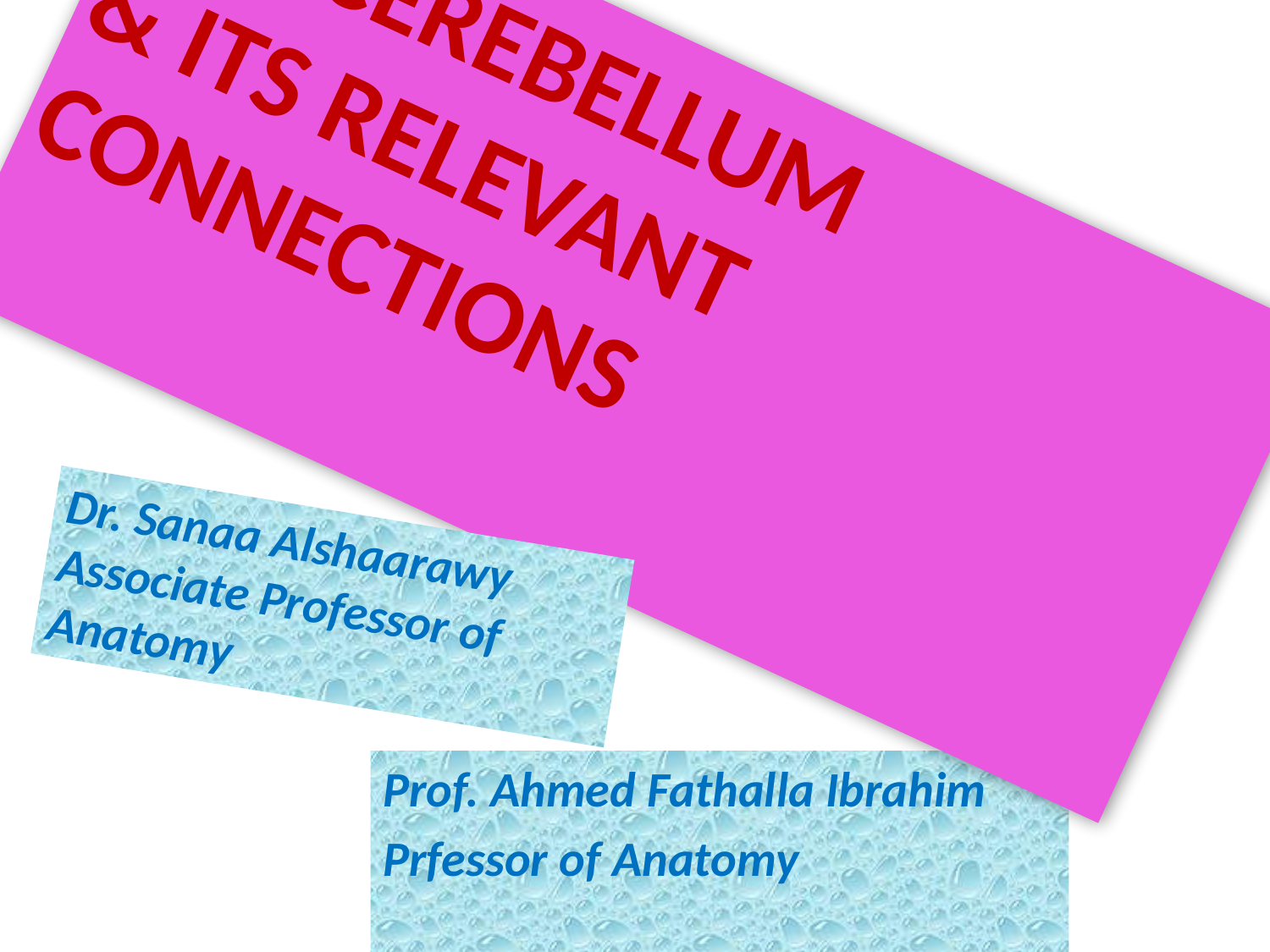

# THE CEREBELLUM & ITS RELEVANT CONNECTIONS
Dr. Sanaa Alshaarawy
Associate Professor of Anatomy
Prof. Ahmed Fathalla Ibrahim
Prfessor of Anatomy